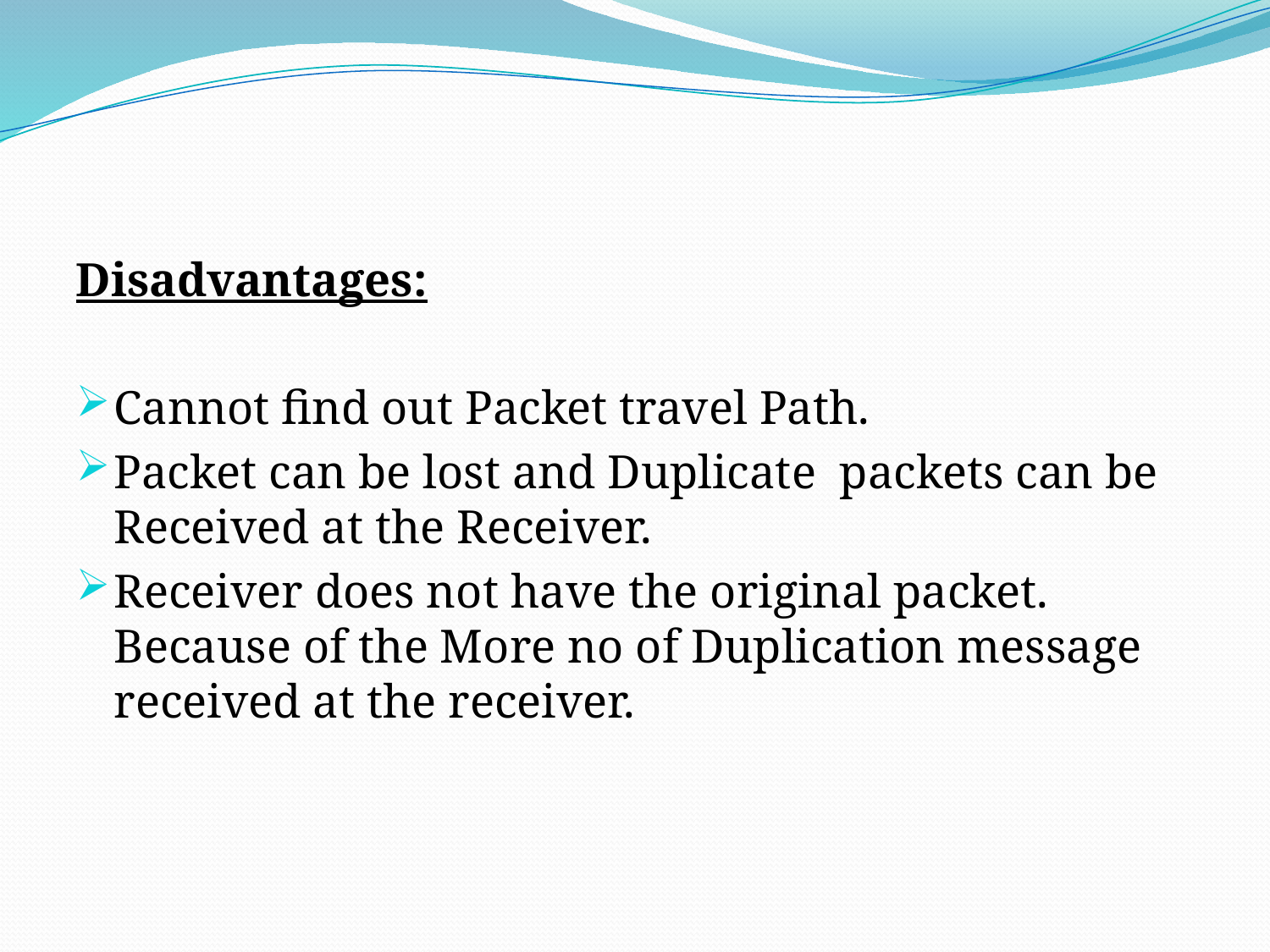

Disadvantages:

Cannot find out Packet travel Path.
Packet can be lost and Duplicate  packets can be Received at the Receiver.
Receiver does not have the original packet. Because of the More no of Duplication message received at the receiver.